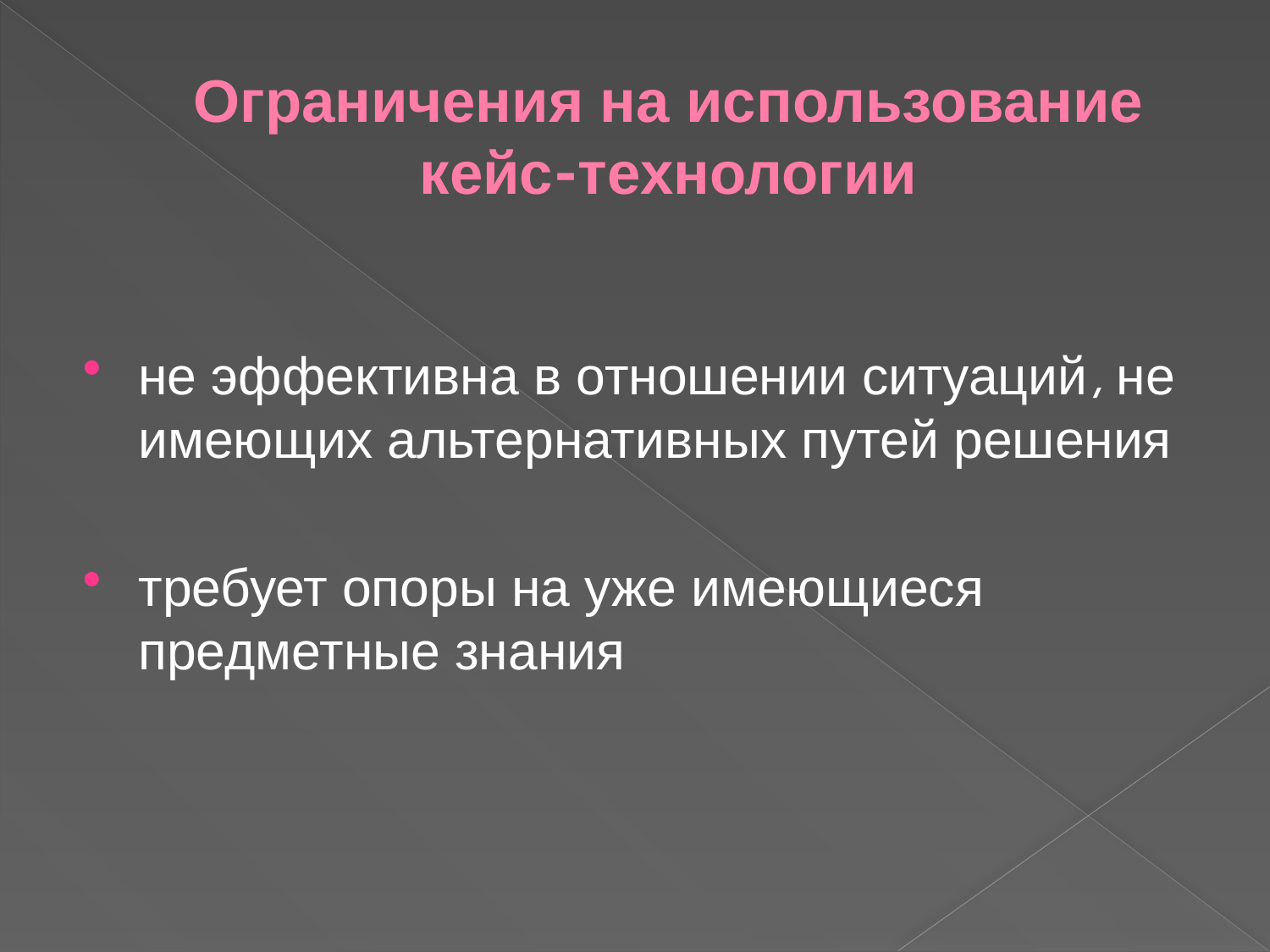

# Ограничения на использование кейс-технологии

не эффективна в отношении ситуаций, не имеющих альтернативных путей решения

требует опоры на уже имеющиеся предметные знания